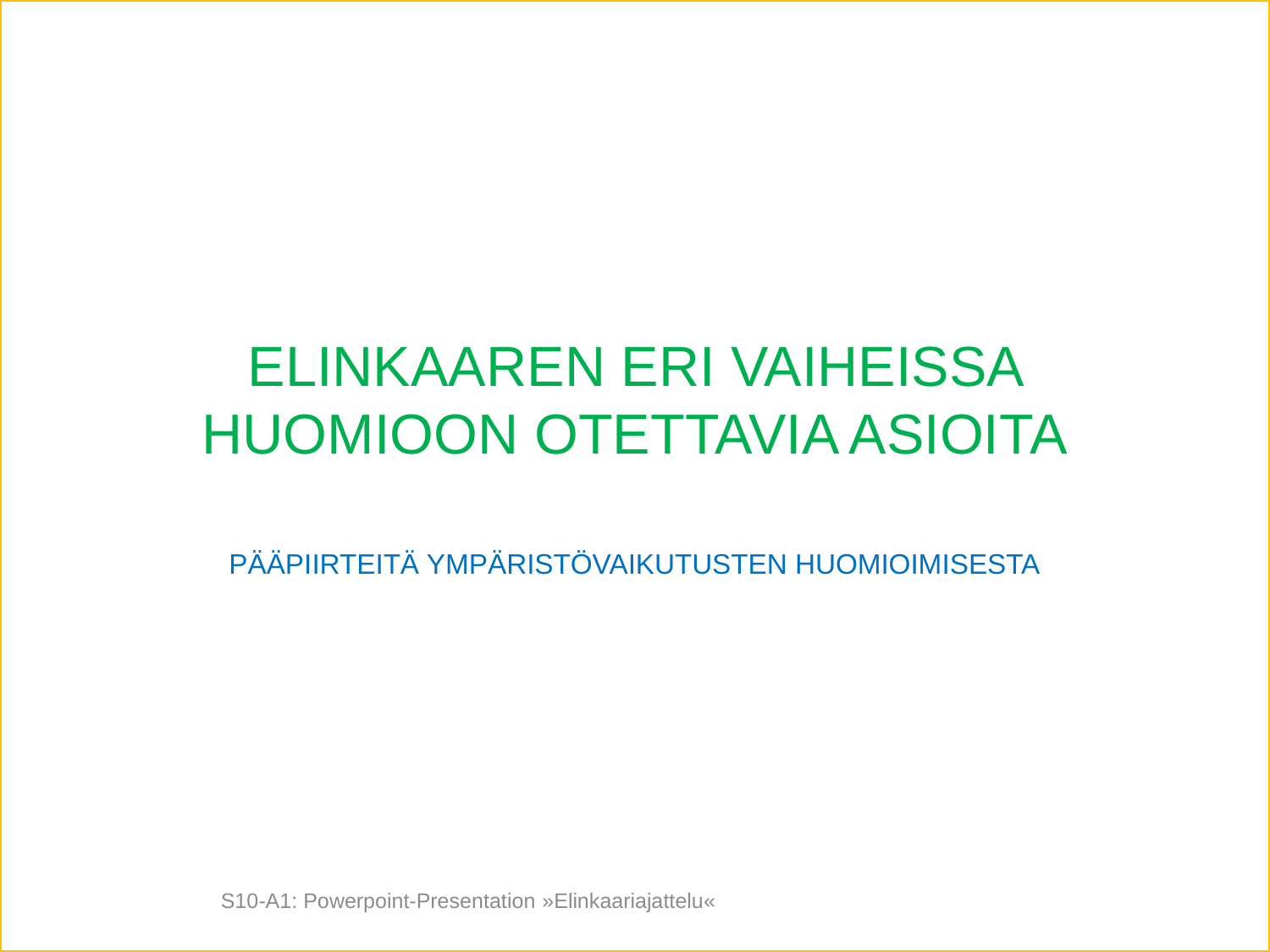

# ELINKAAREN ERI VAIHEISSA HUOMIOON OTETTAVIA ASIOITA
PÄÄPIIRTEITÄ YMPÄRISTÖVAIKUTUSTEN HUOMIOIMISESTA
S10-A1: Powerpoint-Presentation »Elinkaariajattelu«